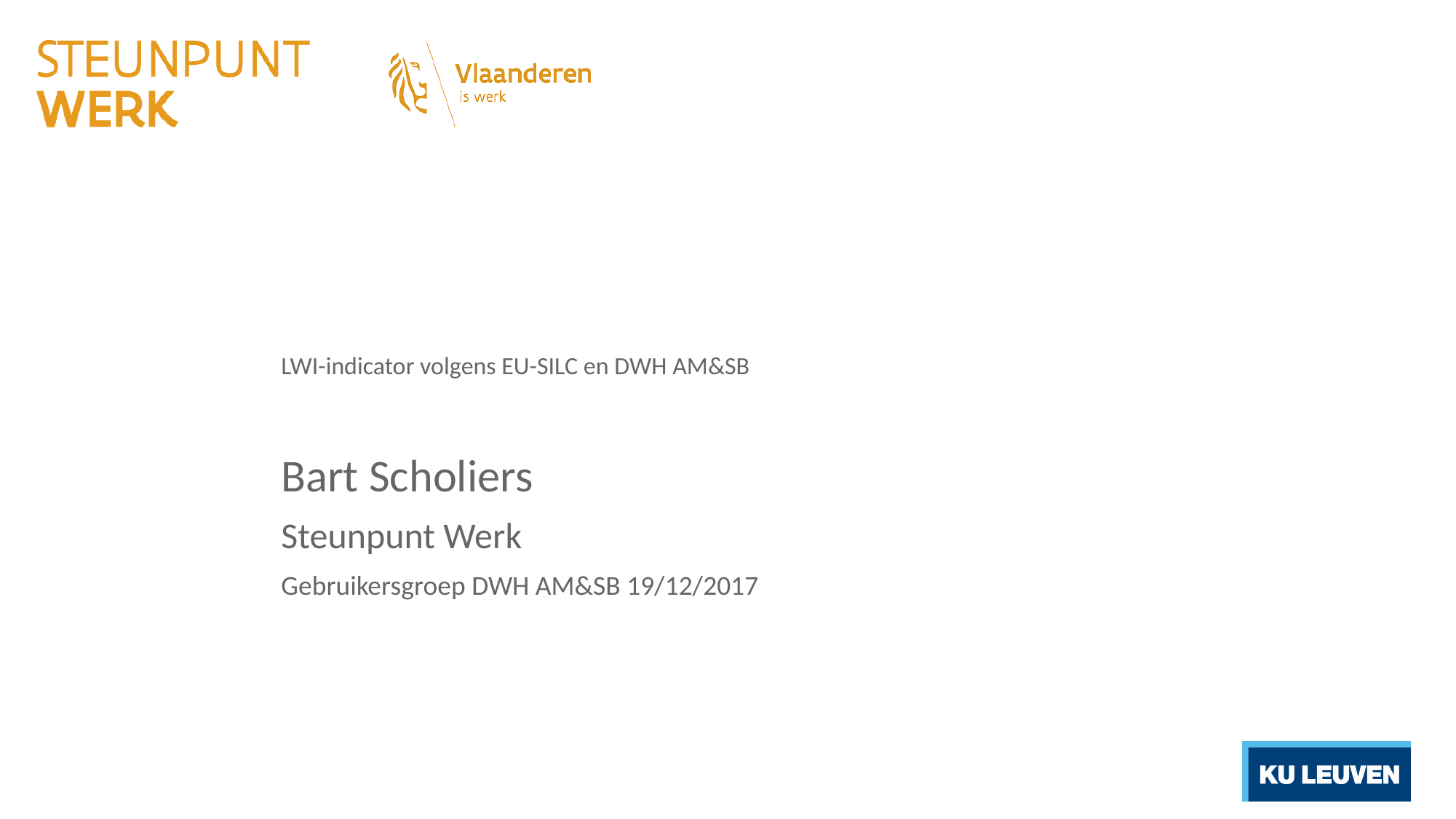

# LWI-indicator volgens EU-SILC en DWH AM&SB
Bart Scholiers
Steunpunt Werk
Gebruikersgroep DWH AM&SB 19/12/2017